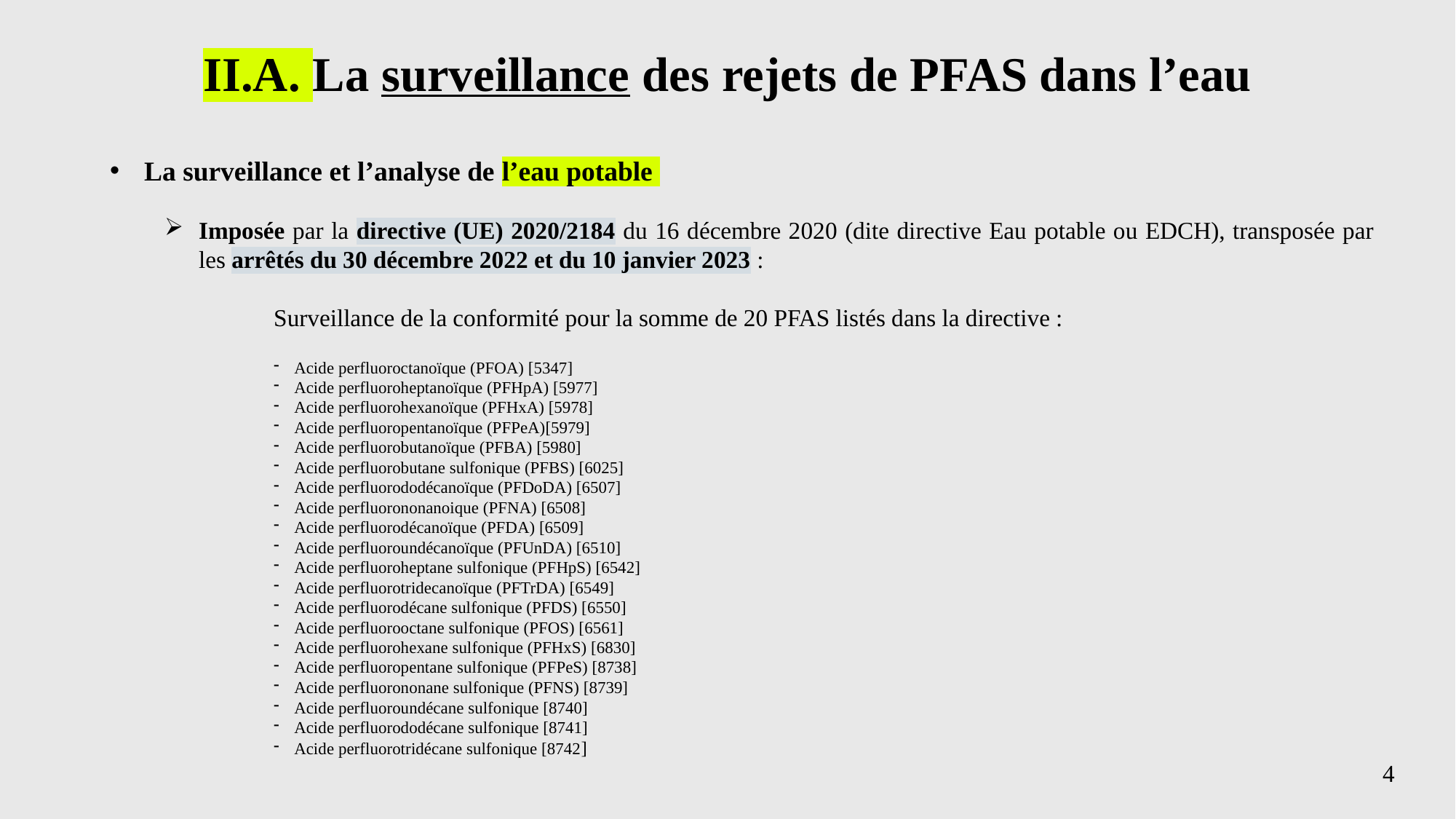

II.A. La surveillance des rejets de PFAS dans l’eau

La surveillance et l’analyse de l’eau potable

Imposée par la directive (UE) 2020/2184 du 16 décembre 2020 (dite directive Eau potable ou EDCH), transposée par les arrêtés du 30 décembre 2022 et du 10 janvier 2023 :

	Surveillance de la conformité pour la somme de 20 PFAS listés dans la directive :

Acide perfluoroctanoïque (PFOA) [5347]
Acide perfluoroheptanoïque (PFHpA) [5977]
Acide perfluorohexanoïque (PFHxA) [5978]
Acide perfluoropentanoïque (PFPeA)[5979]
Acide perfluorobutanoïque (PFBA) [5980]
Acide perfluorobutane sulfonique (PFBS) [6025]
Acide perfluorododécanoïque (PFDoDA) [6507]
Acide perfluorononanoique (PFNA) [6508]
Acide perfluorodécanoïque (PFDA) [6509]
Acide perfluoroundécanoïque (PFUnDA) [6510]
Acide perfluoroheptane sulfonique (PFHpS) [6542]
Acide perfluorotridecanoïque (PFTrDA) [6549]
Acide perfluorodécane sulfonique (PFDS) [6550]
Acide perfluorooctane sulfonique (PFOS) [6561]
Acide perfluorohexane sulfonique (PFHxS) [6830]
Acide perfluoropentane sulfonique (PFPeS) [8738]
Acide perfluorononane sulfonique (PFNS) [8739]
Acide perfluoroundécane sulfonique [8740]
Acide perfluorododécane sulfonique [8741]
Acide perfluorotridécane sulfonique [8742]

4